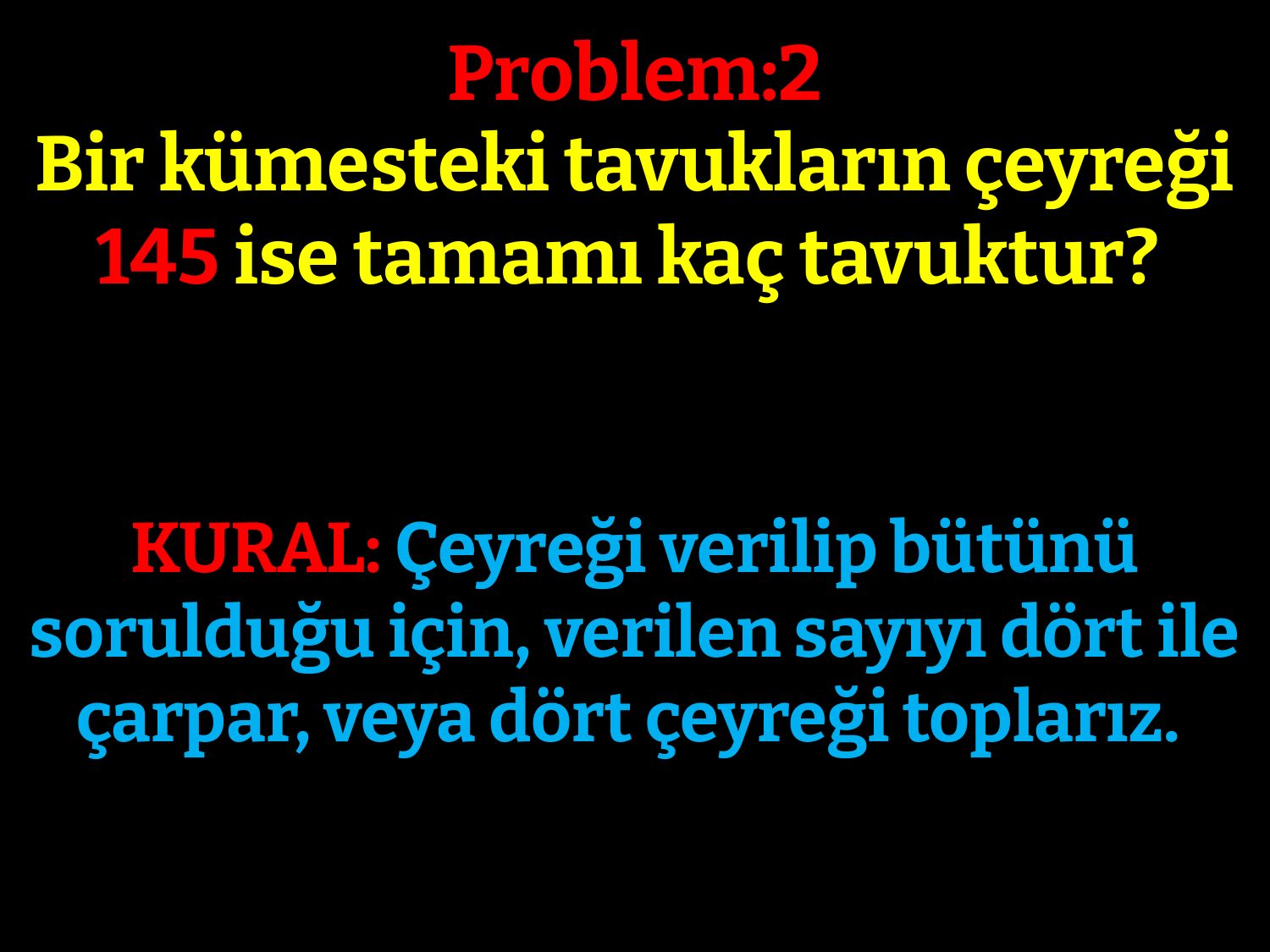

Problem:2
Bir kümesteki tavukların çeyreği 145 ise tamamı kaç tavuktur?
#
KURAL: Çeyreği verilip bütünü sorulduğu için, verilen sayıyı dört ile çarpar, veya dört çeyreği toplarız.